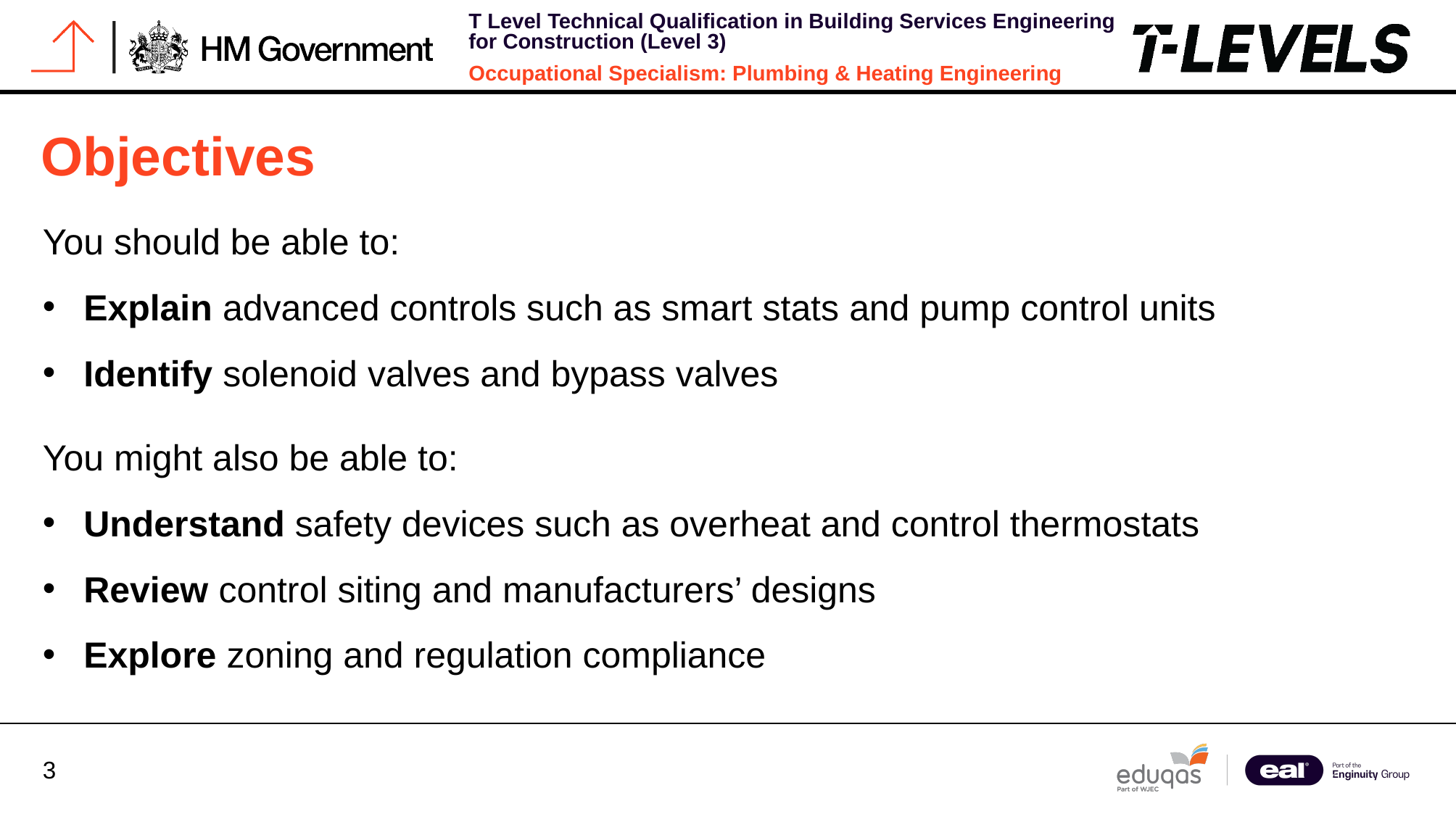

# Objectives
You should be able to:
Explain advanced controls such as smart stats and pump control units
Identify solenoid valves and bypass valves
You might also be able to:
Understand safety devices such as overheat and control thermostats
Review control siting and manufacturers’ designs
Explore zoning and regulation compliance